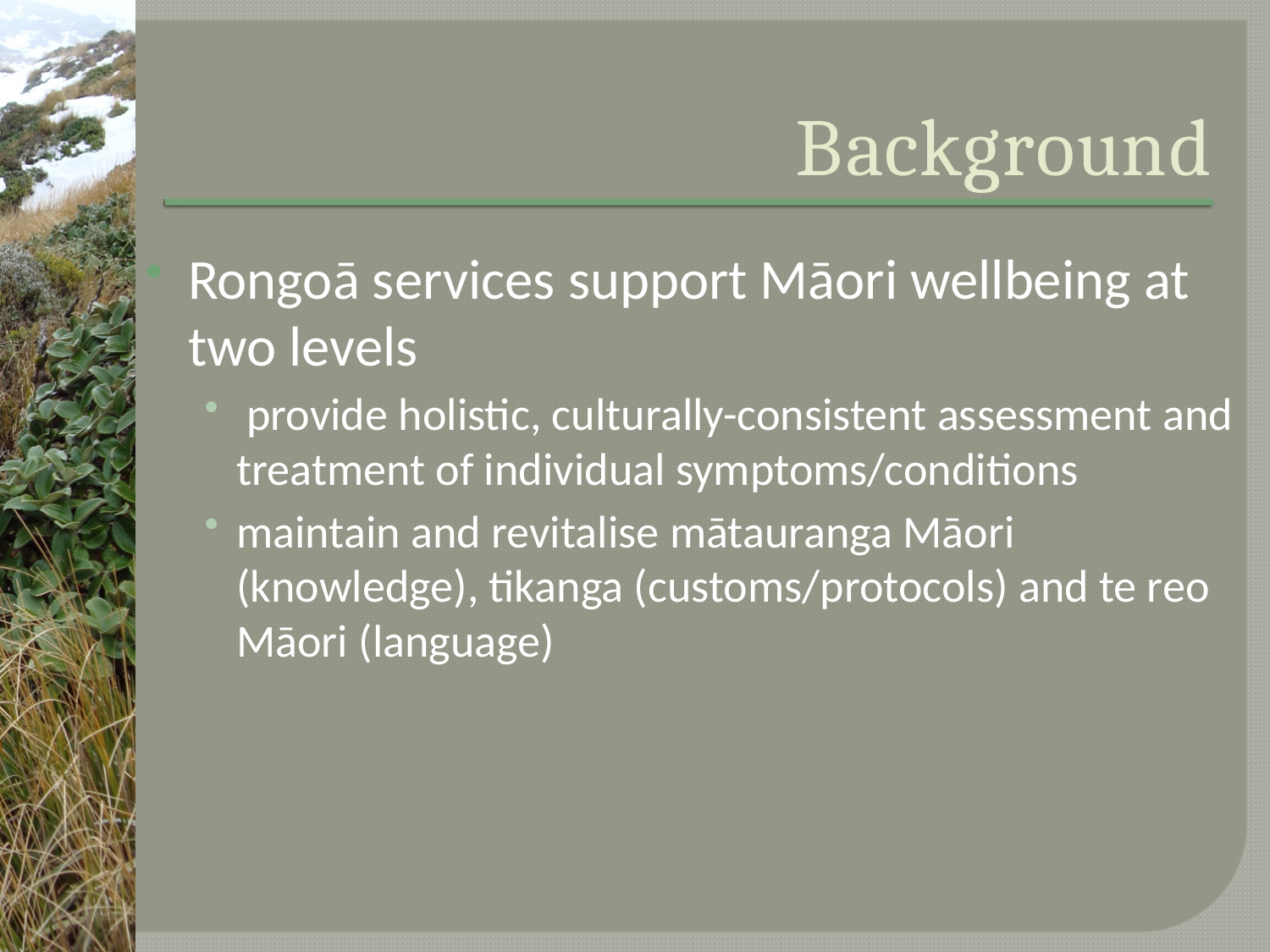

# Background
Rongoā services support Māori wellbeing at two levels
 provide holistic, culturally-consistent assessment and treatment of individual symptoms/conditions
maintain and revitalise mātauranga Māori (knowledge), tikanga (customs/protocols) and te reo Māori (language)